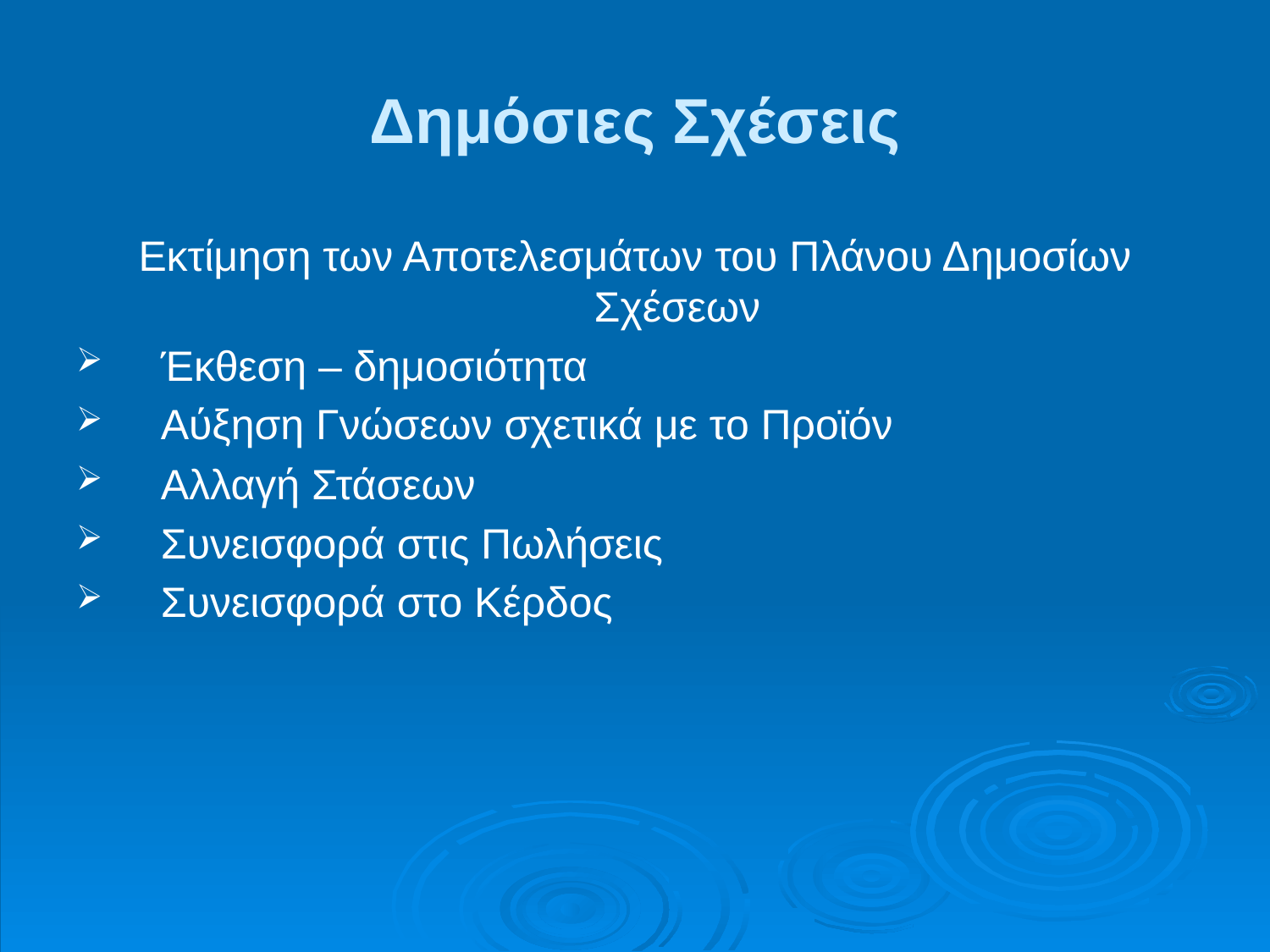

# Δημόσιες Σχέσεις
Εκτίμηση των Αποτελεσμάτων του Πλάνου Δημοσίων Σχέσεων
Έκθεση – δημοσιότητα
Αύξηση Γνώσεων σχετικά με το Προϊόν
Αλλαγή Στάσεων
Συνεισφορά στις Πωλήσεις
Συνεισφορά στο Κέρδος